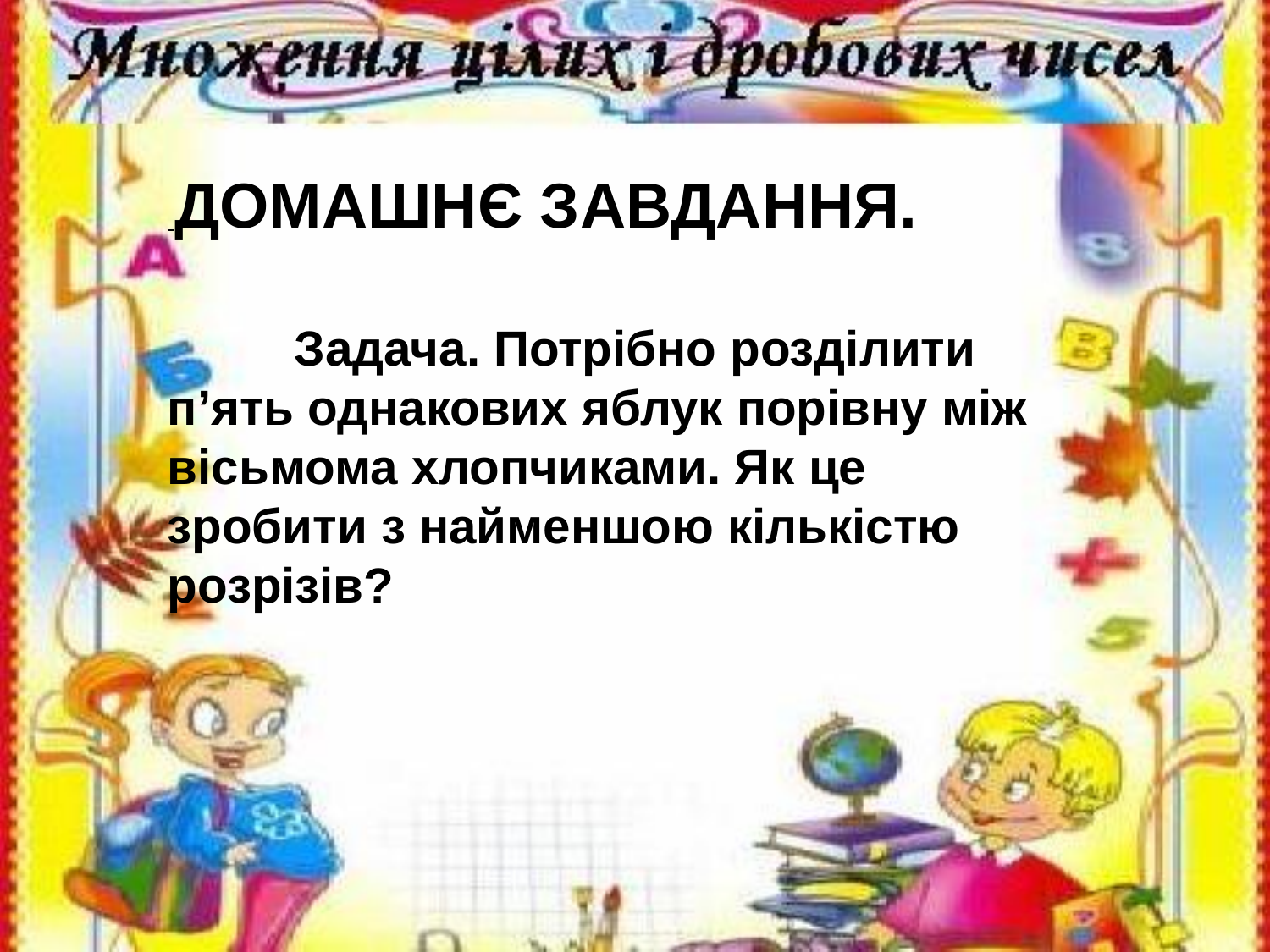

ДОМАШНЄ ЗАВДАННЯ.

	Задача. Потрібно розділити п’ять однакових яблук порівну між вісьмома хлопчиками. Як це зробити з найменшою кількістю розрізів?